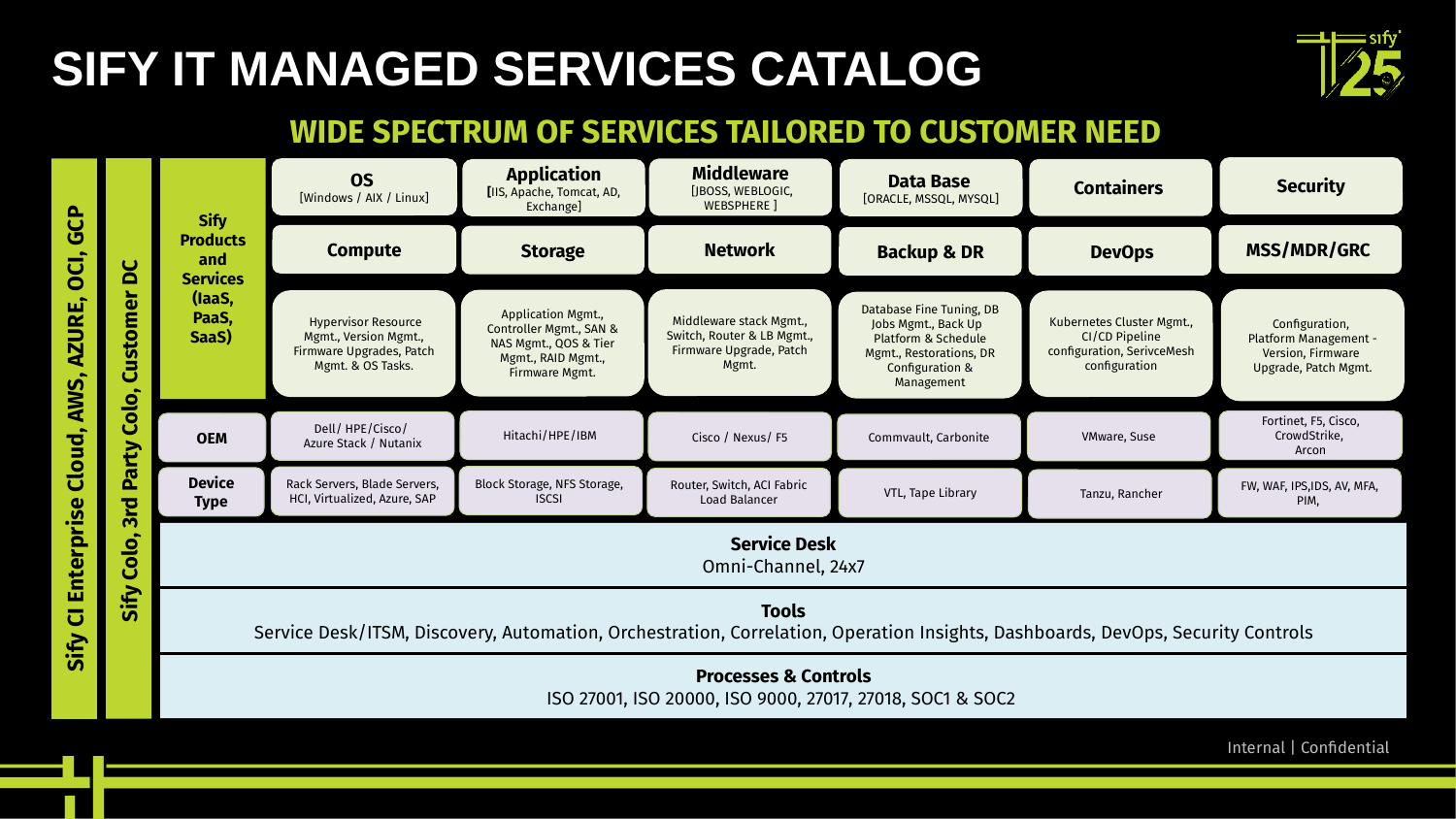

# SIFY IT MANAGED SERVICES CATALOG
Wide Spectrum of Services Tailored to Customer Need
Security
OS
[Windows / AIX / Linux]
Middleware
 [JBOSS, WEBLOGIC, WEBSPHERE ]
Data Base
[ORACLE, MSSQL, MYSQL]
Application
[IIS, Apache, Tomcat, AD, Exchange]
Compute
Network
Storage
Backup & DR
Sify Colo, 3rd Party Colo, Customer DC
Sify Products and Services (IaaS, PaaS, SaaS)
Containers
MSS/MDR/GRC
 DevOps
Configuration,
Platform Management - Version, Firmware  Upgrade, Patch Mgmt.
Middleware stack Mgmt., Switch, Router & LB Mgmt., Firmware Upgrade, Patch Mgmt.
Application Mgmt., Controller Mgmt., SAN & NAS Mgmt., QOS & Tier Mgmt., RAID Mgmt., Firmware Mgmt.
 Hypervisor Resource Mgmt., Version Mgmt., Firmware Upgrades, Patch Mgmt. & OS Tasks.
Kubernetes Cluster Mgmt., CI/CD Pipeline configuration, SerivceMesh configuration
Database Fine Tuning, DB Jobs Mgmt., Back Up
Platform & Schedule Mgmt., Restorations, DR Configuration & Management
Hitachi/HPE/IBM
Fortinet, F5, Cisco, CrowdStrike,
Arcon
Dell/ HPE/Cisco/
Azure Stack / Nutanix
VMware, Suse
Cisco / Nexus/ F5
OEM
Commvault, Carbonite
Sify CI Enterprise Cloud, AWS, AZURE, OCI, GCP
Block Storage, NFS Storage,
ISCSI
Rack Servers, Blade Servers, HCI, Virtualized, Azure, SAP
Device
Type
Router, Switch, ACI Fabric
Load Balancer
FW, WAF, IPS,IDS, AV, MFA, PIM,
VTL, Tape Library
 Tanzu, Rancher
Service Desk
Omni-Channel, 24x7
Tools
Service Desk/ITSM, Discovery, Automation, Orchestration, Correlation, Operation Insights, Dashboards, DevOps, Security Controls
Processes & Controls
ISO 27001, ISO 20000, ISO 9000, 27017, 27018, SOC1 & SOC2